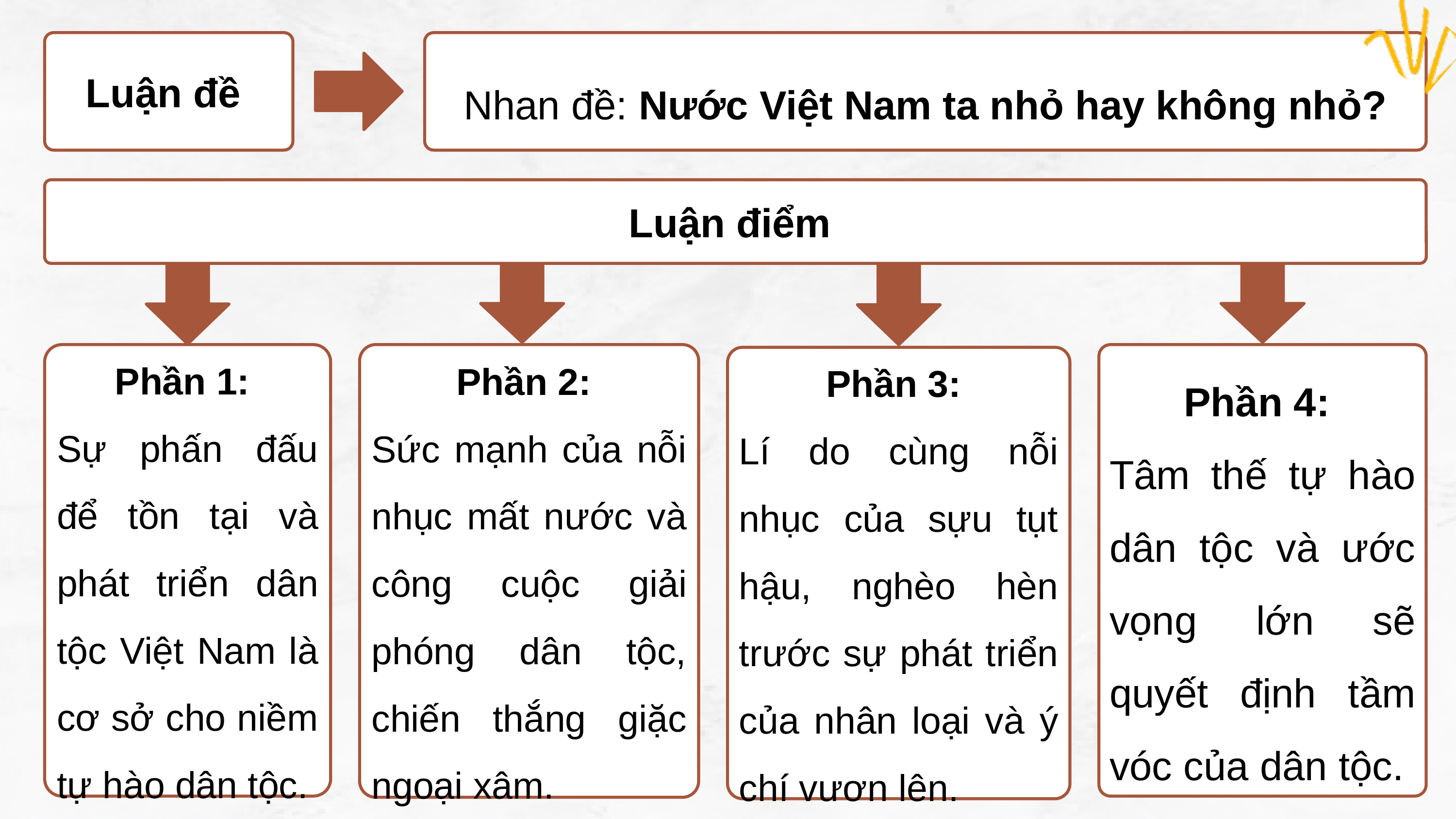

Luận đề
Nhan đề: Nước Việt Nam ta nhỏ hay không nhỏ?

Luận điểm

Phần 1:
Sự phấn đấu để tồn tại và phát triển dân tộc Việt Nam là cơ sở cho niềm tự hào dân tộc.
Phần 2:
Sức mạnh của nỗi nhục mất nước và công cuộc giải phóng dân tộc, chiến thắng giặc ngoại xâm.
Phần 4:
Tâm thế tự hào dân tộc và ước vọng lớn sẽ quyết định tầm vóc của dân tộc.
Phần 3:
Lí do cùng nỗi nhục của sựu tụt hậu, nghèo hèn trước sự phát triển của nhân loại và ý chí vươn lên.